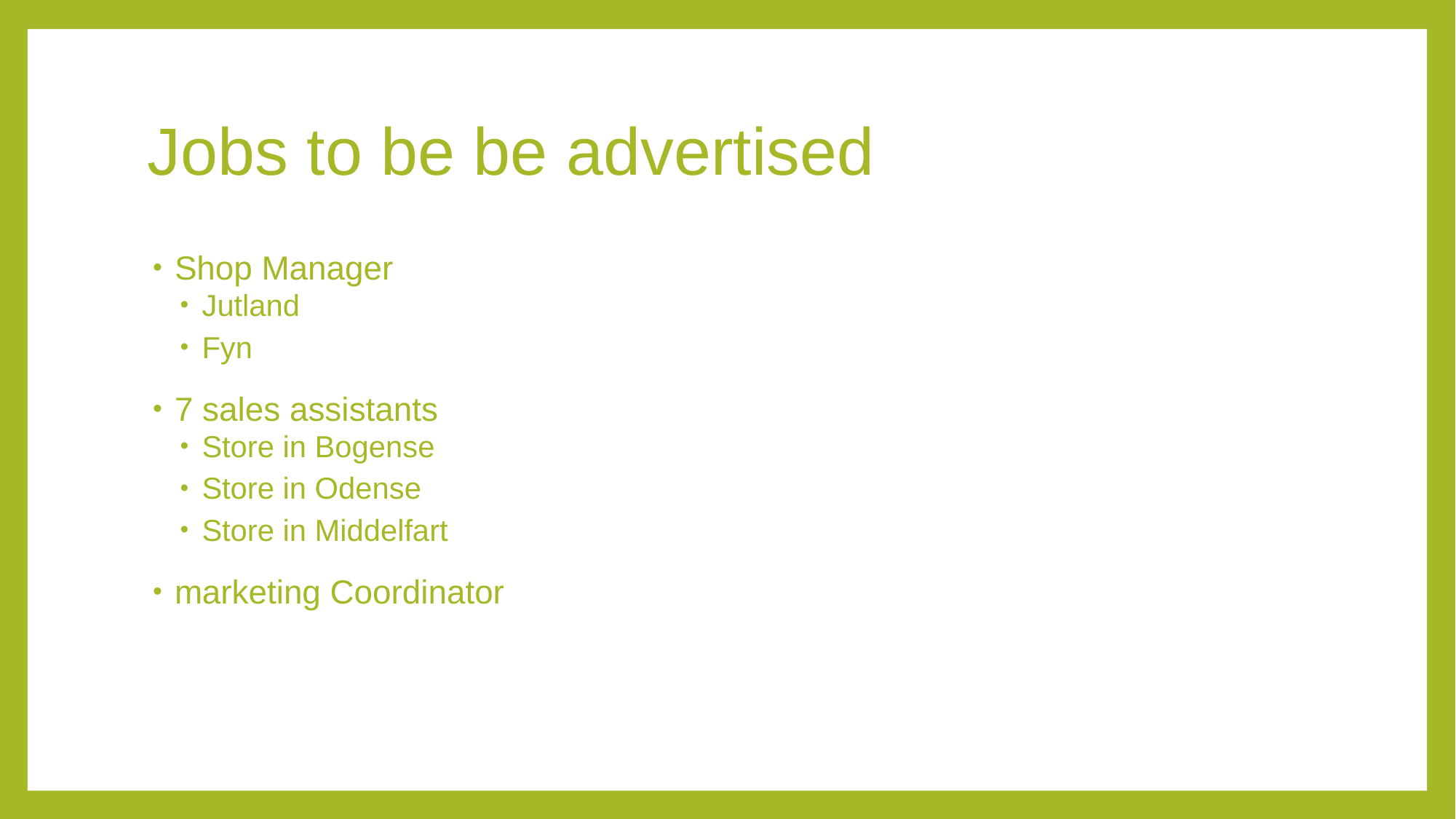

# Jobs to be be advertised
Shop Manager
Jutland
Fyn
7 sales assistants
Store in Bogense
Store in Odense
Store in Middelfart
marketing Coordinator